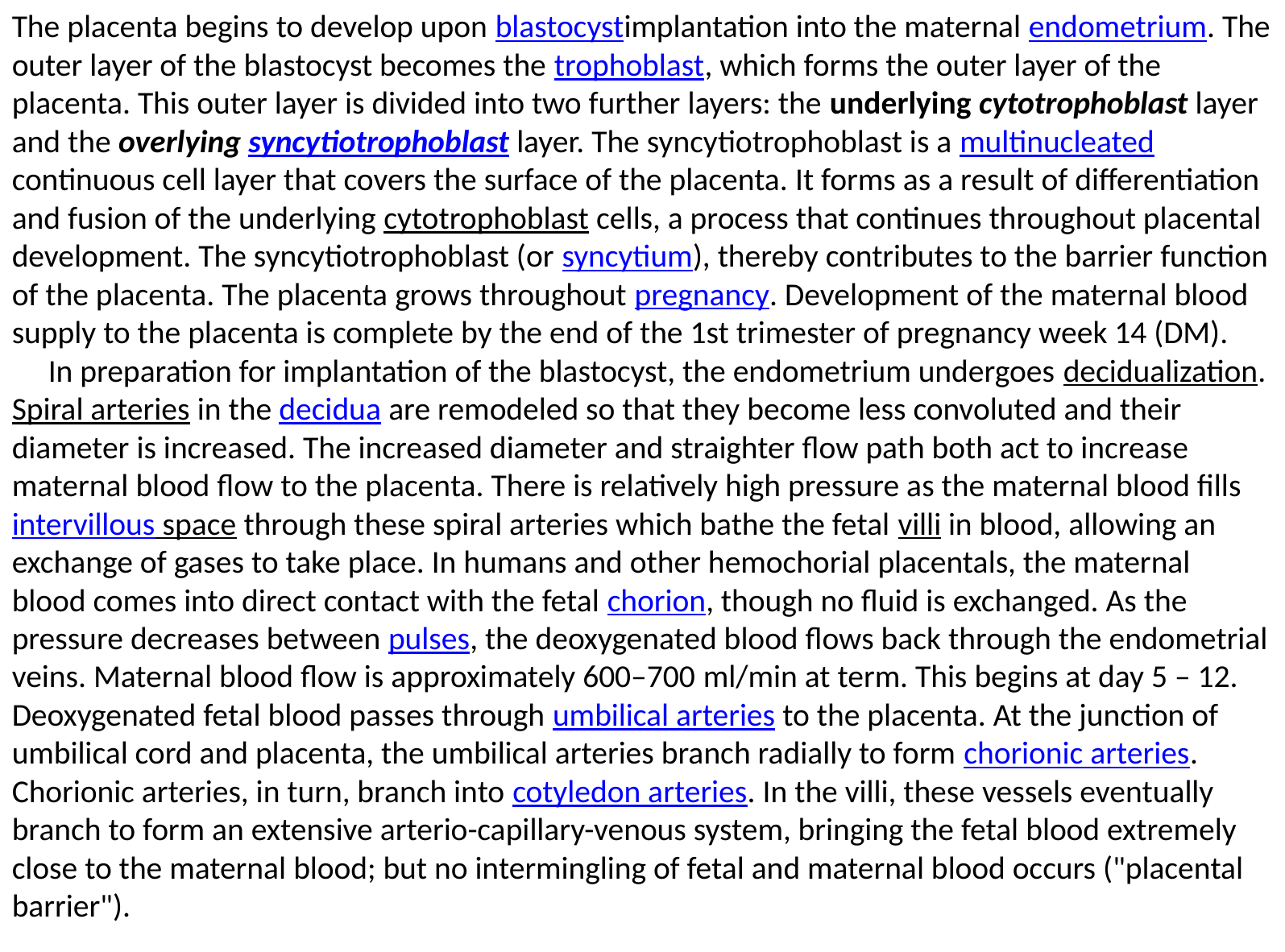

The placenta begins to develop upon blastocystimplantation into the maternal endometrium. The outer layer of the blastocyst becomes the trophoblast, which forms the outer layer of the placenta. This outer layer is divided into two further layers: the underlying cytotrophoblast layer and the overlying syncytiotrophoblast layer. The syncytiotrophoblast is a multinucleated continuous cell layer that covers the surface of the placenta. It forms as a result of differentiation and fusion of the underlying cytotrophoblast cells, a process that continues throughout placental development. The syncytiotrophoblast (or syncytium), thereby contributes to the barrier function of the placenta. The placenta grows throughout pregnancy. Development of the maternal blood supply to the placenta is complete by the end of the 1st trimester of pregnancy week 14 (DM).
     In preparation for implantation of the blastocyst, the endometrium undergoes decidualization. Spiral arteries in the decidua are remodeled so that they become less convoluted and their diameter is increased. The increased diameter and straighter flow path both act to increase maternal blood flow to the placenta. There is relatively high pressure as the maternal blood fills intervillous space through these spiral arteries which bathe the fetal villi in blood, allowing an exchange of gases to take place. In humans and other hemochorial placentals, the maternal blood comes into direct contact with the fetal chorion, though no fluid is exchanged. As the pressure decreases between pulses, the deoxygenated blood flows back through the endometrial veins. Maternal blood flow is approximately 600–700 ml/min at term. This begins at day 5 – 12.
Deoxygenated fetal blood passes through umbilical arteries to the placenta. At the junction of umbilical cord and placenta, the umbilical arteries branch radially to form chorionic arteries. Chorionic arteries, in turn, branch into cotyledon arteries. In the villi, these vessels eventually branch to form an extensive arterio-capillary-venous system, bringing the fetal blood extremely close to the maternal blood; but no intermingling of fetal and maternal blood occurs ("placental barrier").